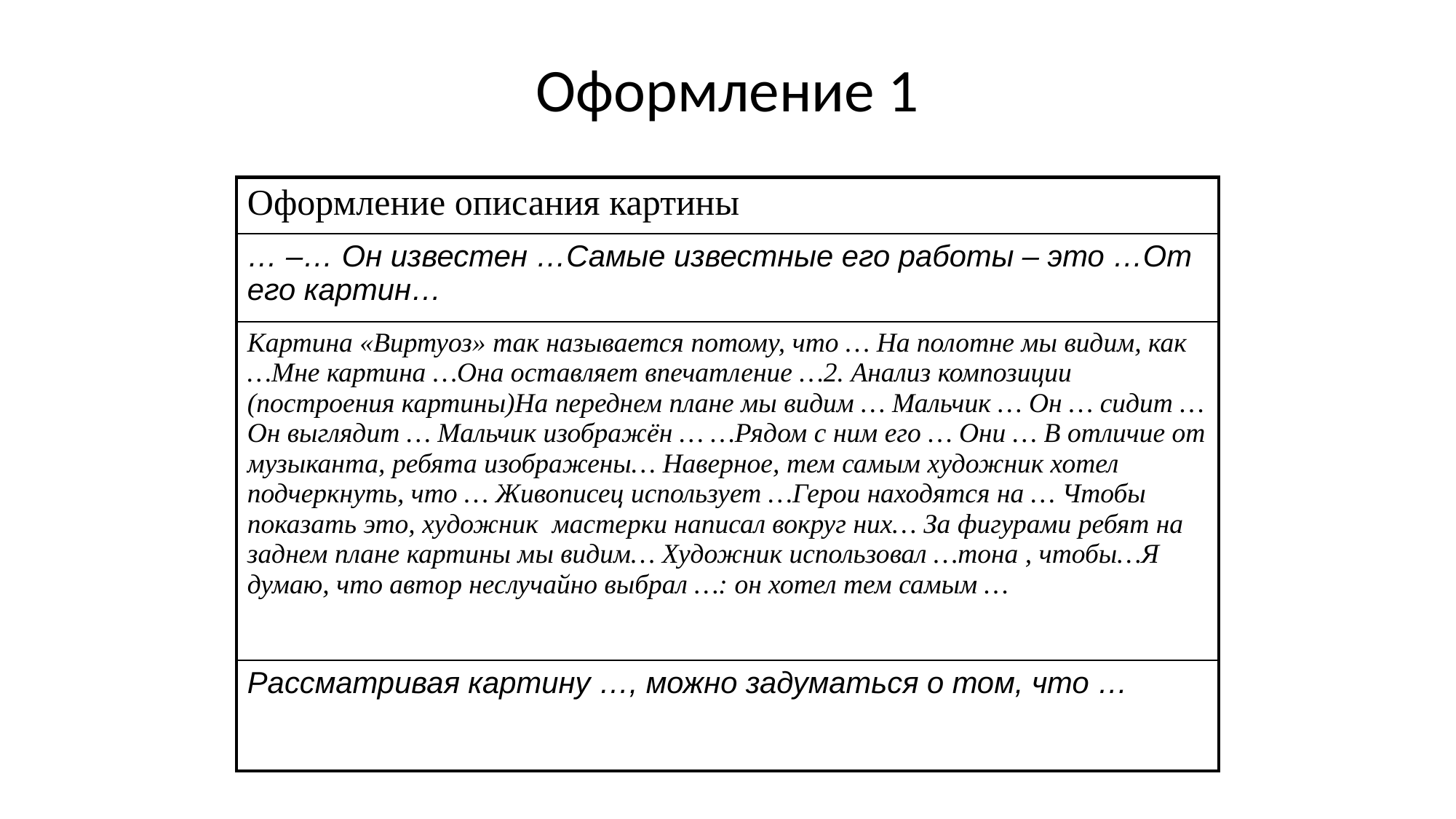

# Оформление 1
| Оформление описания картины |
| --- |
| … –… Он известен …Самые известные его работы – это …От его картин… |
| Картина «Виртуоз» так называется потому, что … На полотне мы видим, как …Мне картина …Она оставляет впечатление …2. Анализ композиции (построения картины)На переднем плане мы видим … Мальчик … Он … сидит … Он выглядит … Мальчик изображён … …Рядом с ним его … Они … В отличие от музыканта, ребята изображены… Наверное, тем самым художник хотел подчеркнуть, что … Живописец использует …Герои находятся на … Чтобы показать это, художник мастерки написал вокруг них… За фигурами ребят на заднем плане картины мы видим… Художник использовал …тона , чтобы…Я думаю, что автор неслучайно выбрал …: он хотел тем самым … |
| Рассматривая картину …, можно задуматься о том, что … |